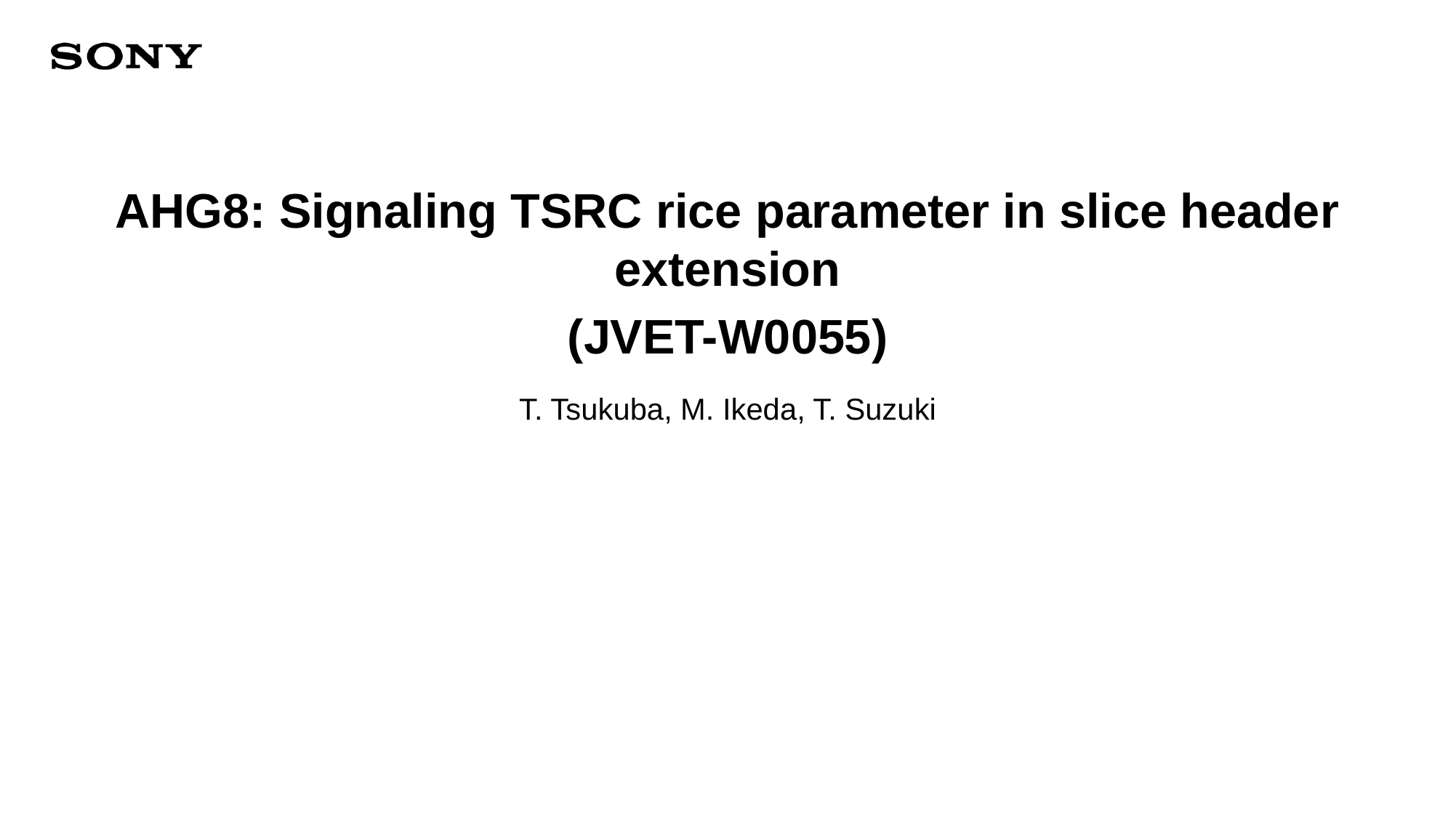

AHG8: Signaling TSRC rice parameter in slice header extension
(JVET-W0055)
T. Tsukuba, M. Ikeda, T. Suzuki